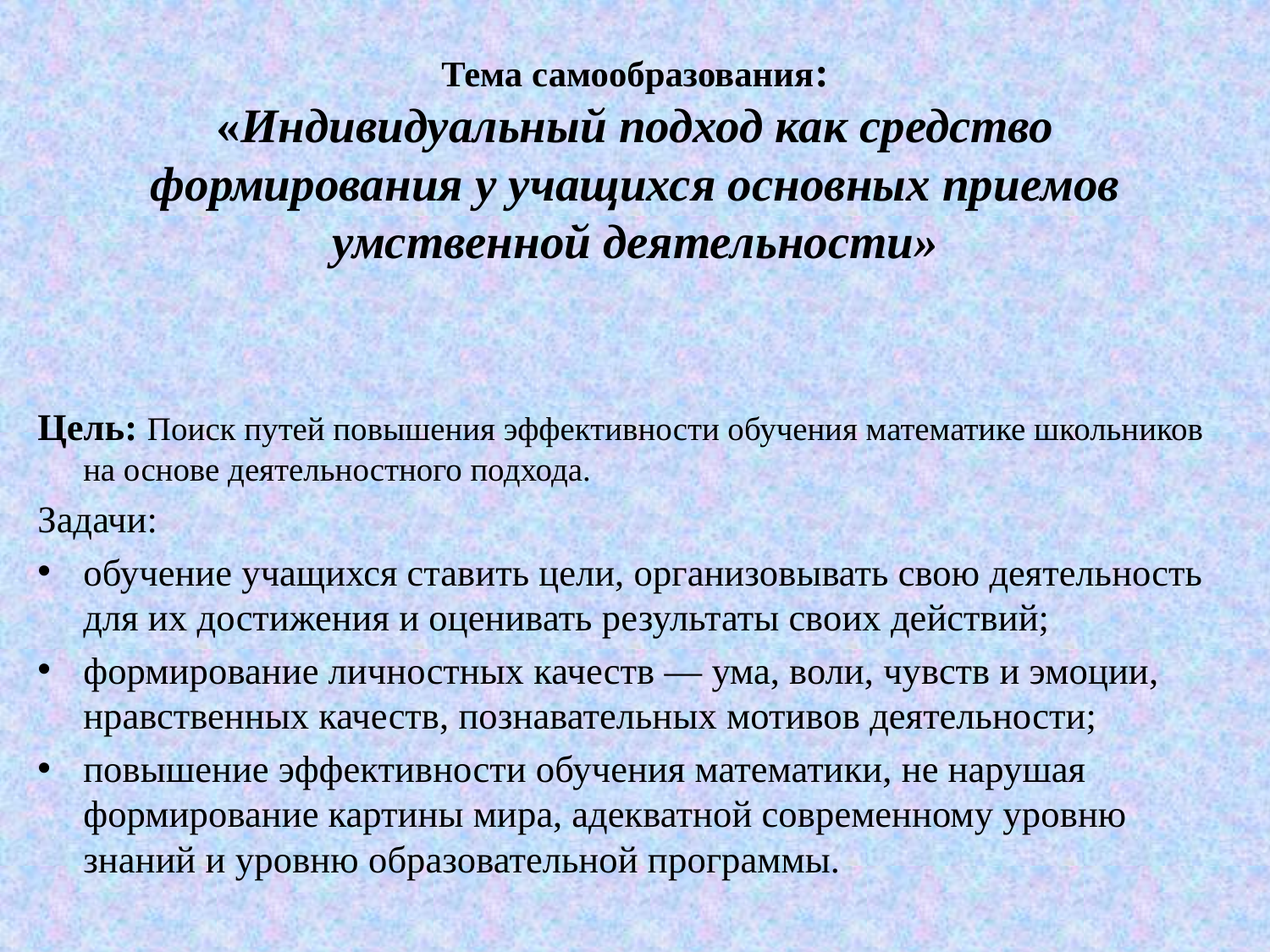

# Тема самообразования: «Индивидуальный подход как средство формирования у учащихся основных приемов умственной деятельности»
Цель: Поиск путей повышения эффективности обучения математике школьников на основе деятельностного подхода.
Задачи:
обучение учащихся ставить цели, организовывать свою деятельность для их достижения и оценивать результаты своих действий;
формирование личностных качеств — ума, воли, чувств и эмоции, нравственных качеств, познавательных мотивов деятельности;
повышение эффективности обучения математики, не нарушая формирование картины мира, адекватной современному уровню знаний и уровню образовательной программы.